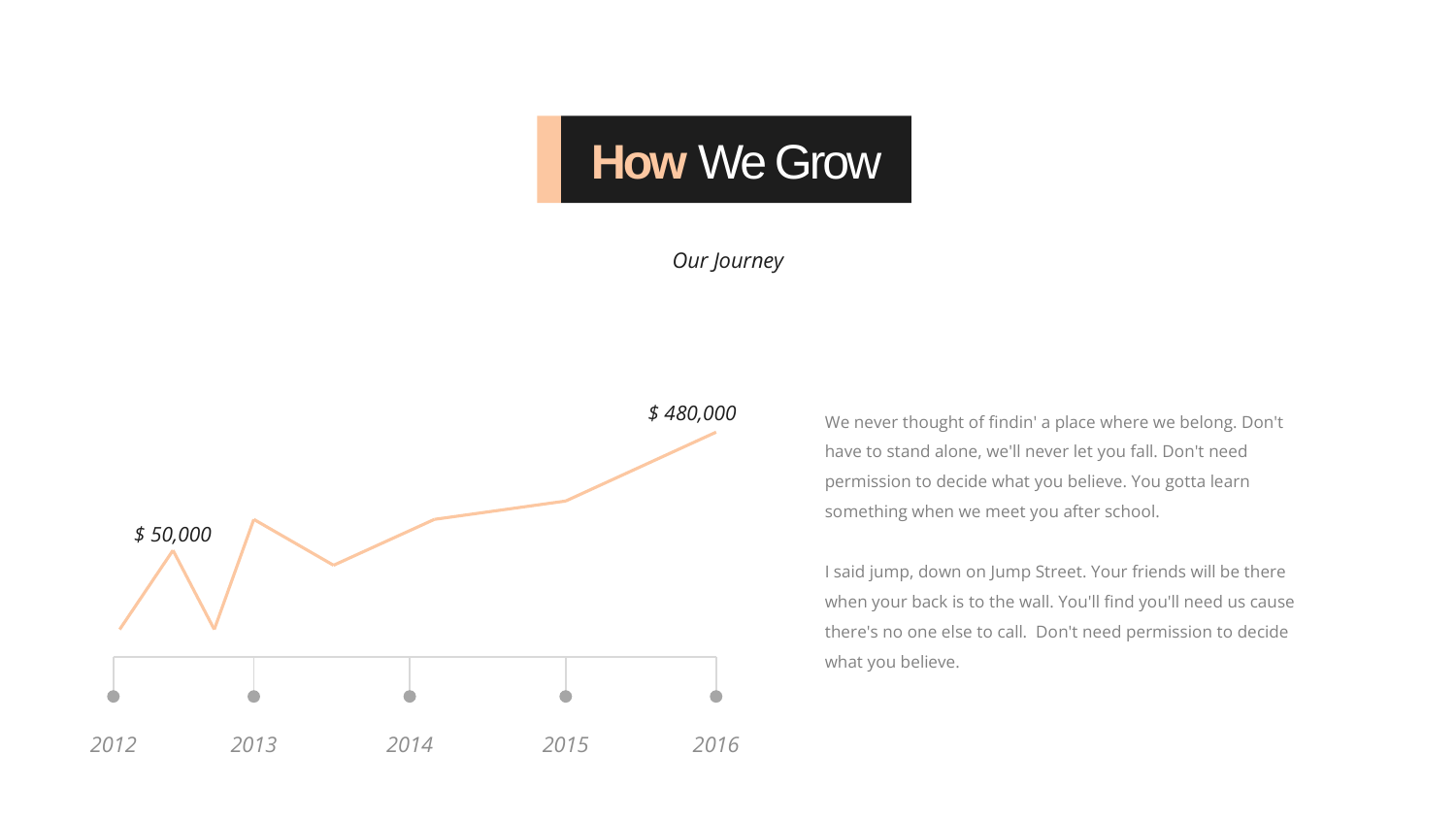

How We Grow
Our Journey
$ 480,000
We never thought of findin' a place where we belong. Don't have to stand alone, we'll never let you fall. Don't need permission to decide what you believe. You gotta learn something when we meet you after school.

I said jump, down on Jump Street. Your friends will be there when your back is to the wall. You'll find you'll need us cause there's no one else to call.  Don't need permission to decide what you believe.
$ 50,000

2012
2013
2014
2015
2016